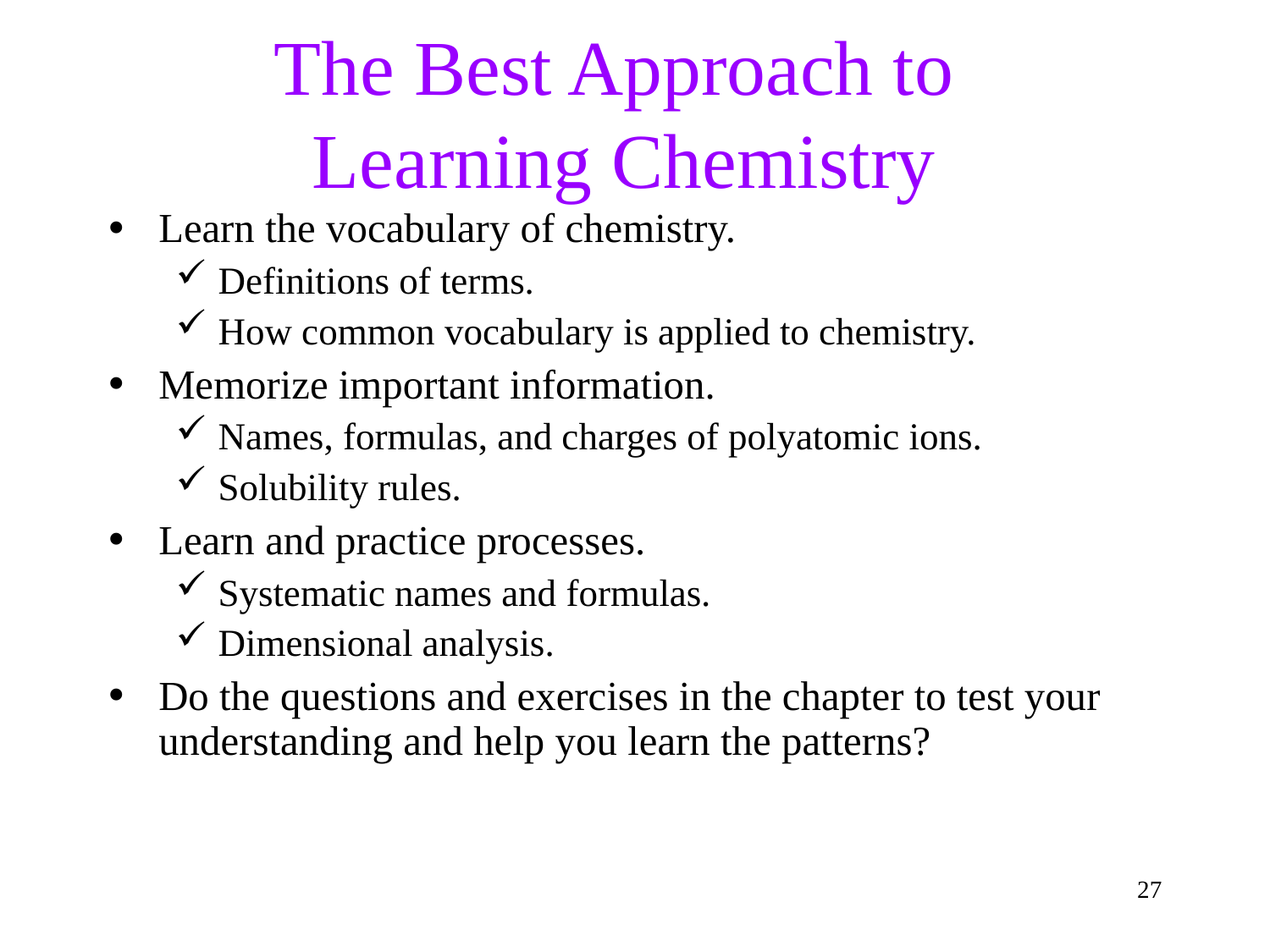

The Best Approach to
Learning Chemistry
Learn the vocabulary of chemistry.
Definitions of terms.
How common vocabulary is applied to chemistry.
Memorize important information.
Names, formulas, and charges of polyatomic ions.
Solubility rules.
Learn and practice processes.
Systematic names and formulas.
Dimensional analysis.
Do the questions and exercises in the chapter to test your understanding and help you learn the patterns?
27